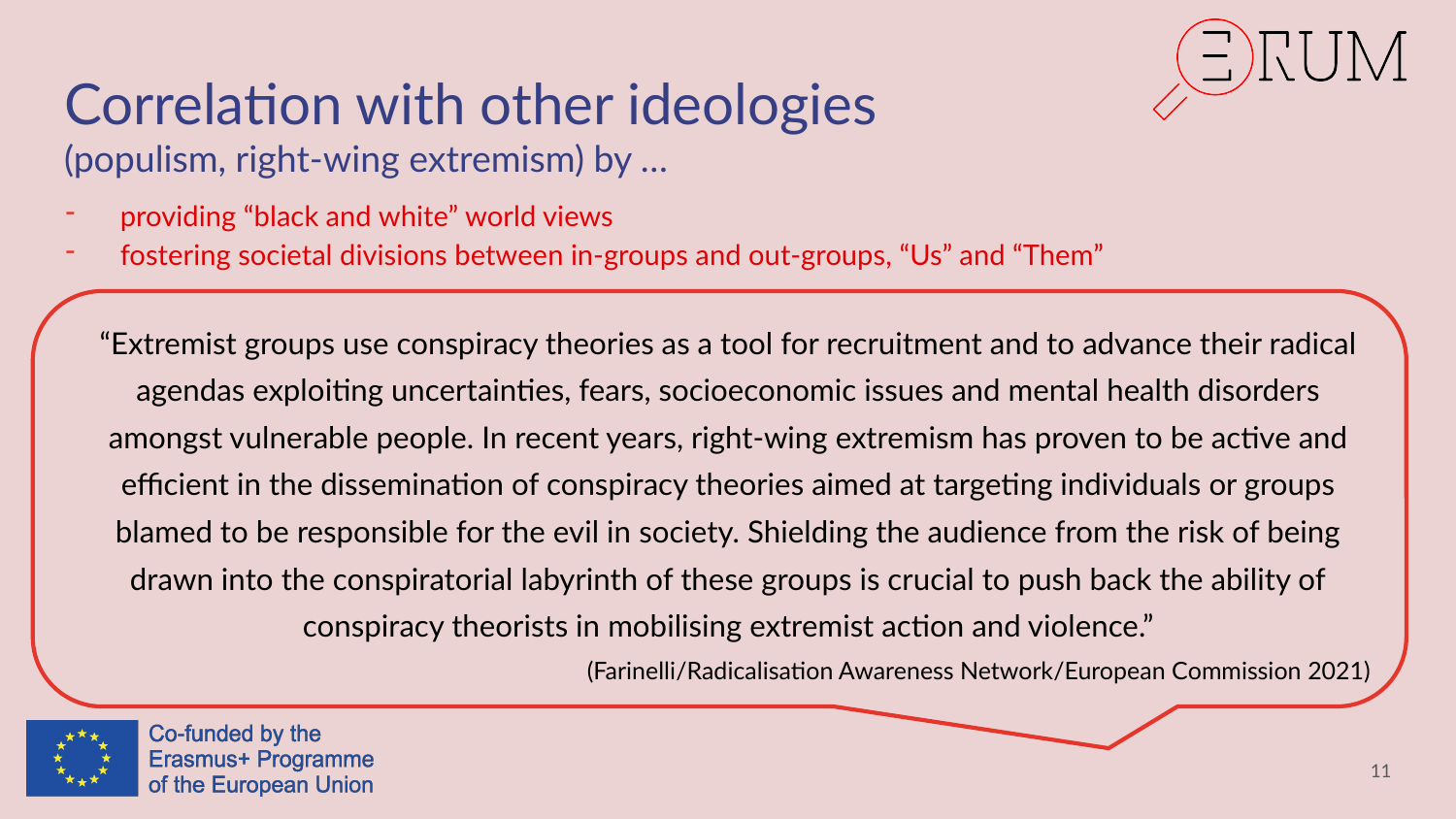

# Correlation with other ideologies (populism, right-wing extremism) by …
providing “black and white” world views
fostering societal divisions between in-groups and out-groups, “Us” and “Them”
“Extremist groups use conspiracy theories as a tool for recruitment and to advance their radical agendas exploiting uncertainties, fears, socioeconomic issues and mental health disorders amongst vulnerable people. In recent years, right-wing extremism has proven to be active and efficient in the dissemination of conspiracy theories aimed at targeting individuals or groups blamed to be responsible for the evil in society. Shielding the audience from the risk of being drawn into the conspiratorial labyrinth of these groups is crucial to push back the ability of conspiracy theorists in mobilising extremist action and violence.”
(Farinelli/Radicalisation Awareness Network/European Commission 2021)
11